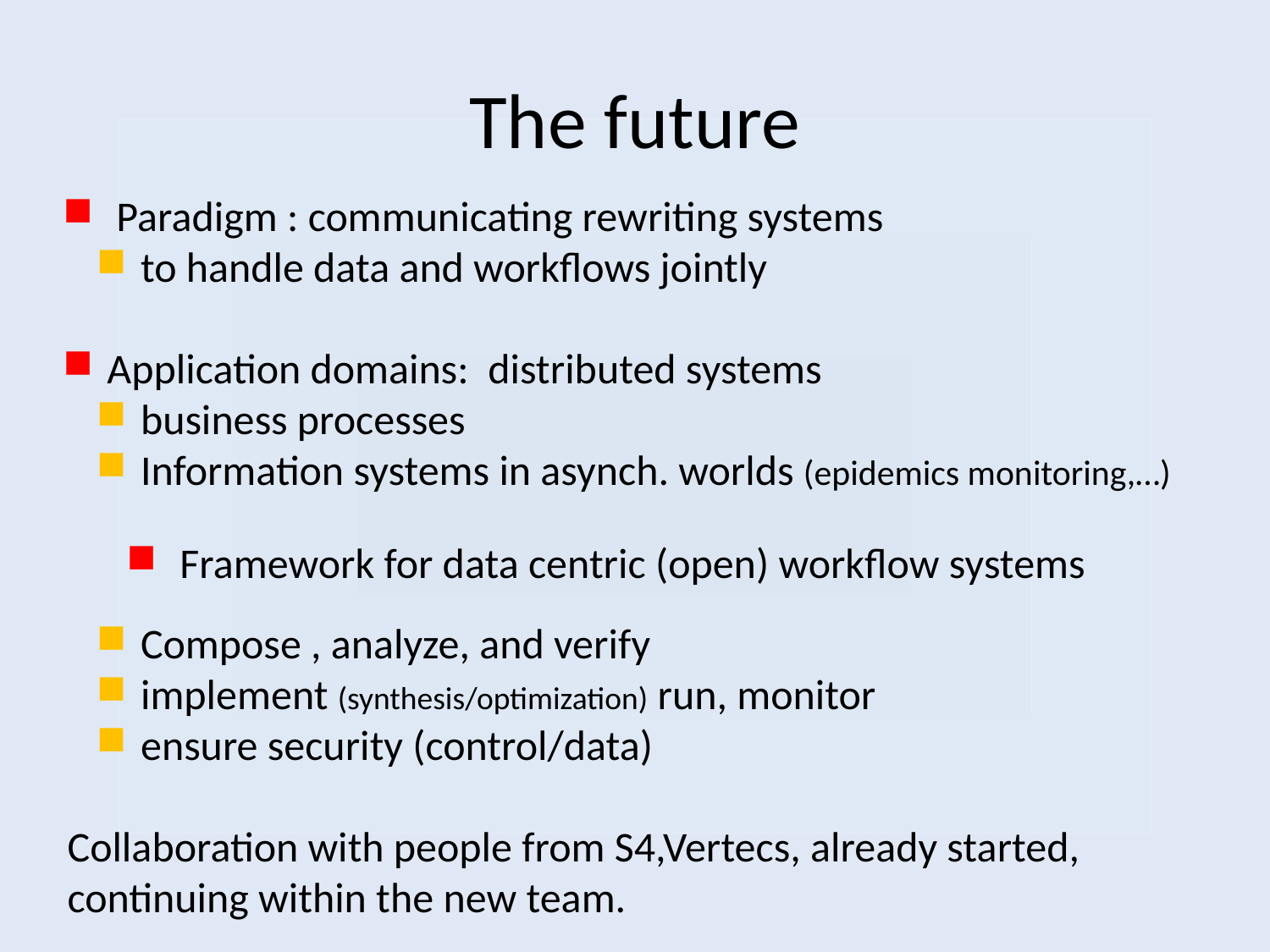

# The future
  Paradigm : communicating rewriting systems
 to handle data and workflows jointly

 Application domains:  distributed systems
 business processes
 Information systems in asynch. worlds (epidemics monitoring,…)

  Framework for data centric (open) workflow systems

 Compose , analyze, and verify
 implement (synthesis/optimization) run, monitor
 ensure security (control/data)

Collaboration with people from S4,Vertecs, already started, continuing within the new team.